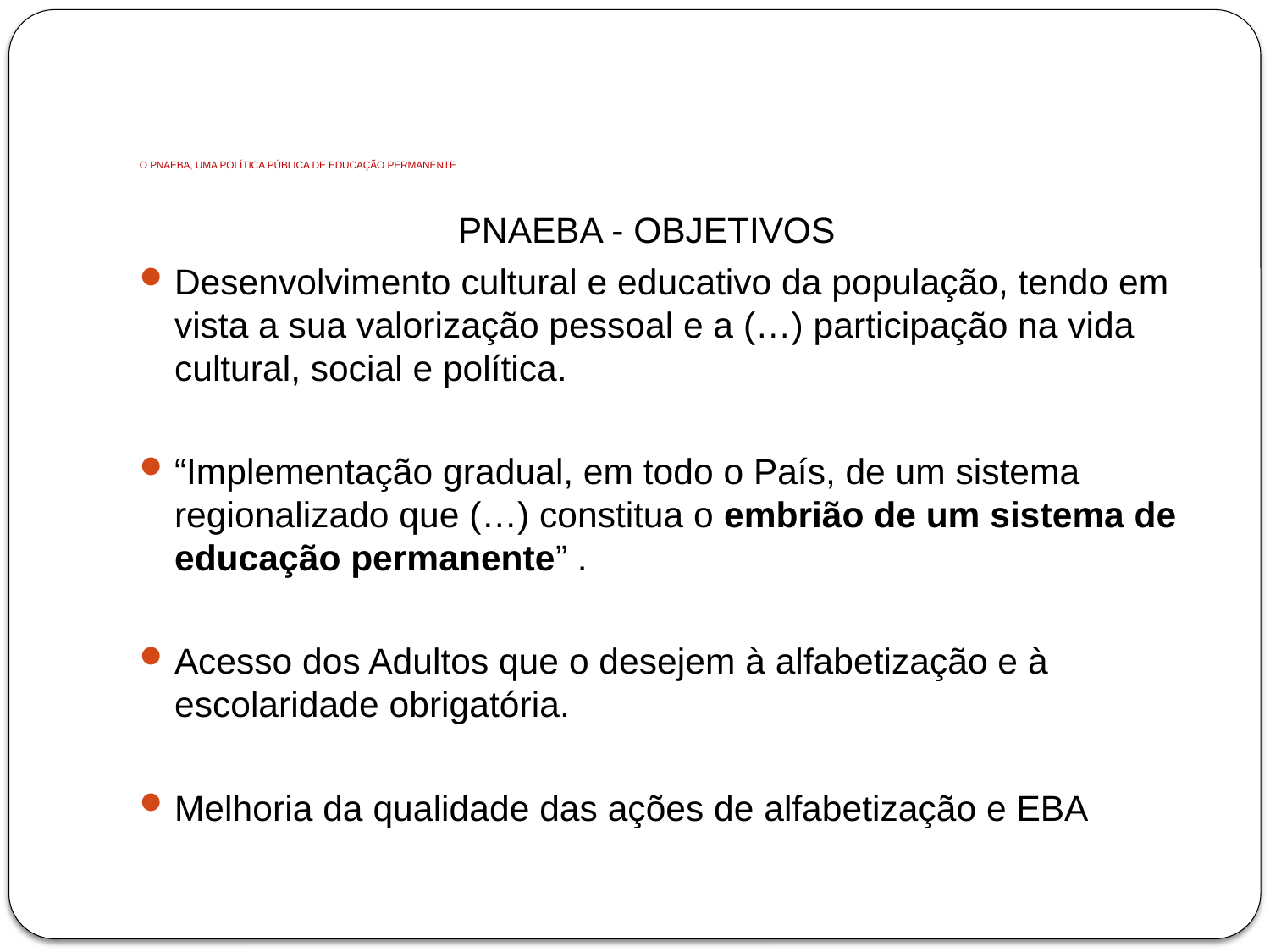

# O PNAEBA, UMA POLÍTICA PÚBLICA DE EDUCAÇÃO PERMANENTE
                                PNAEBA - OBJETIVOS
Desenvolvimento cultural e educativo da população, tendo em vista a sua valorização pessoal e a (…) participação na vida cultural, social e política.

“Implementação gradual, em todo o País, de um sistema regionalizado que (…) constitua o embrião de um sistema de educação permanente” .

Acesso dos Adultos que o desejem à alfabetização e à escolaridade obrigatória.

Melhoria da qualidade das ações de alfabetização e EBA